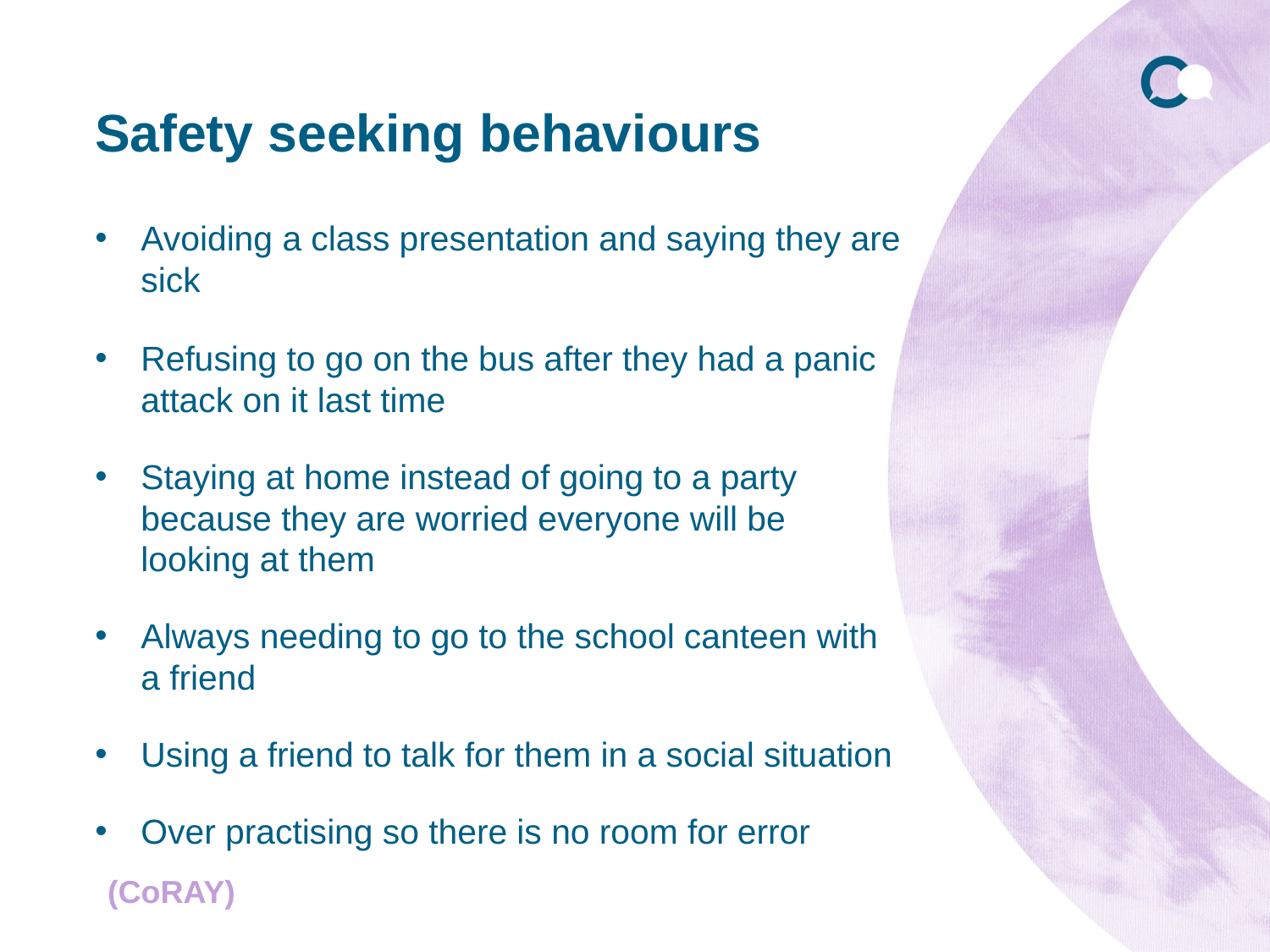

# Safety seeking behaviours

Avoiding a class presentation and saying they are sick

Refusing to go on the bus after they had a panic attack on it last time

Staying at home instead of going to a party because they are worried everyone will be looking at them

Always needing to go to the school canteen with a friend

Using a friend to talk for them in a social situation

Over practising so there is no room for error
(CoRAY)